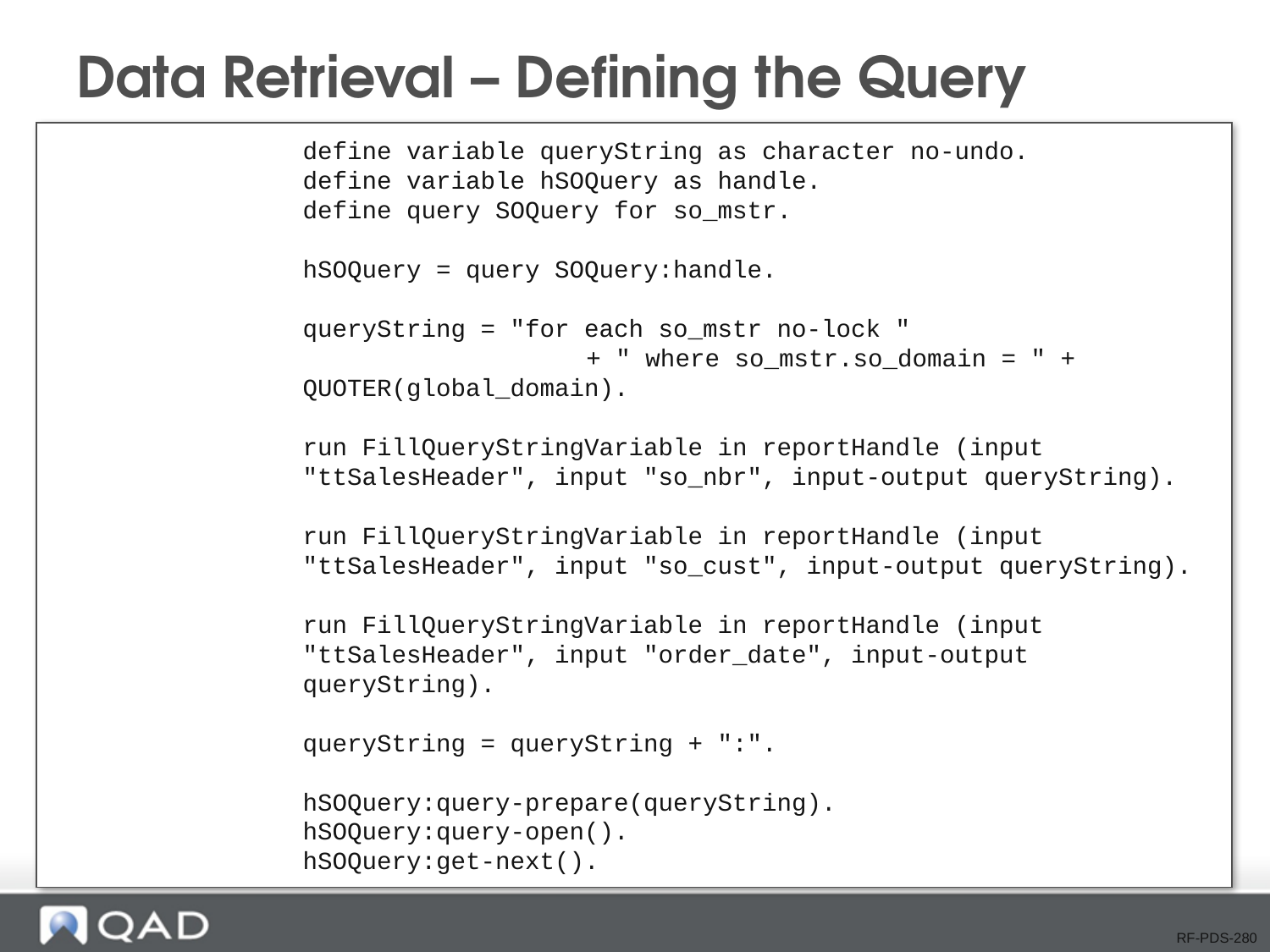

# Data Retrieval – Defining the Query
define variable queryString as character no-undo.
define variable hSOQuery as handle.
define query SOQuery for so_mstr.

hSOQuery = query SOQuery:handle.

queryString = "for each so_mstr no-lock "
		  + " where so_mstr.so_domain = " + QUOTER(global_domain).

run FillQueryStringVariable in reportHandle (input "ttSalesHeader", input "so_nbr", input-output queryString).

run FillQueryStringVariable in reportHandle (input "ttSalesHeader", input "so_cust", input-output queryString).

run FillQueryStringVariable in reportHandle (input "ttSalesHeader", input "order_date", input-output queryString).

queryString = queryString + ":".

hSOQuery:query-prepare(queryString).
hSOQuery:query-open().
hSOQuery:get-next().
RF-PDS-280